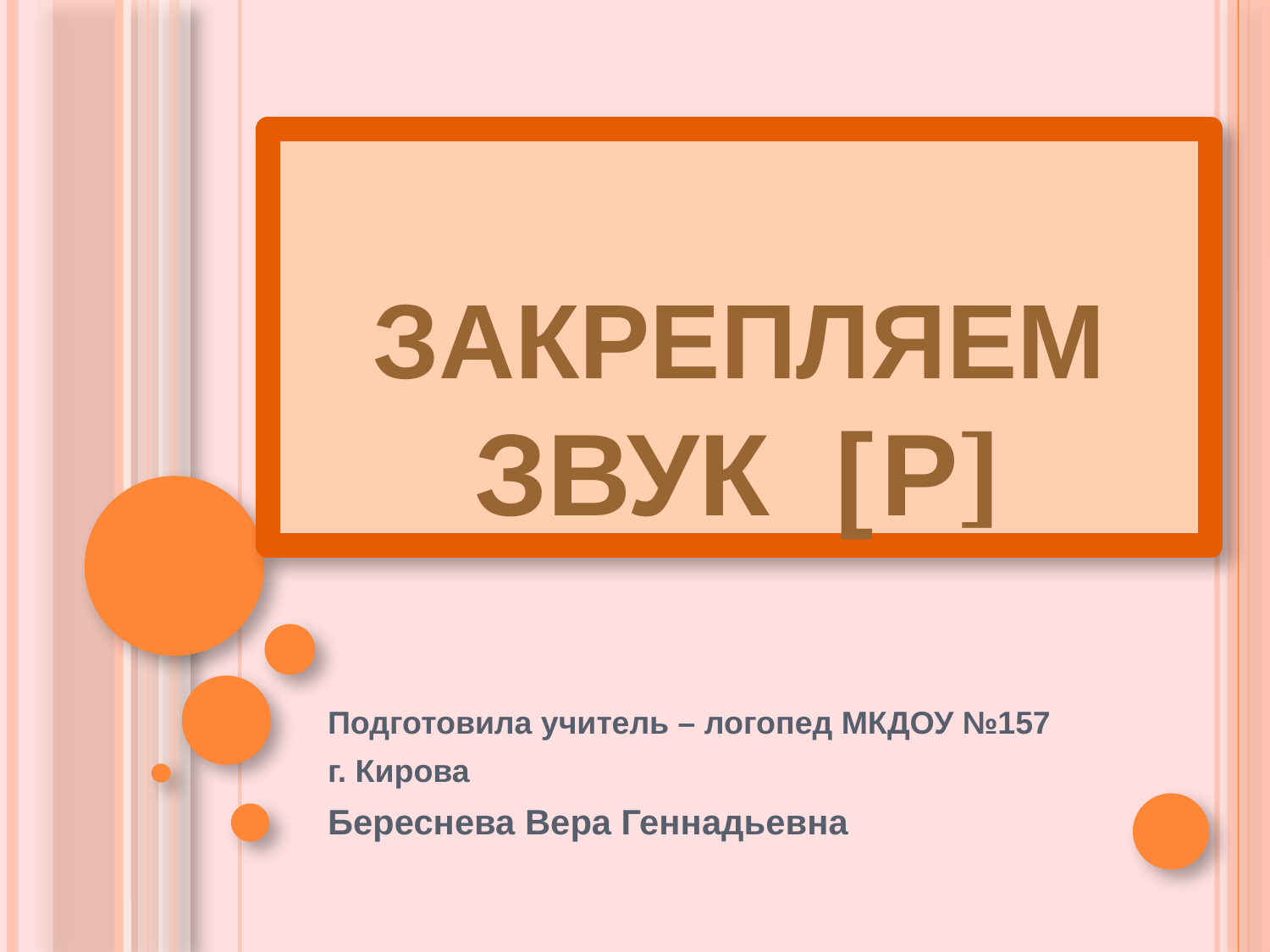

# Закрепляем звук  [Р]
Подготовила учитель – логопед МКДОУ №157
г. Кирова
Береснева Вера Геннадьевна